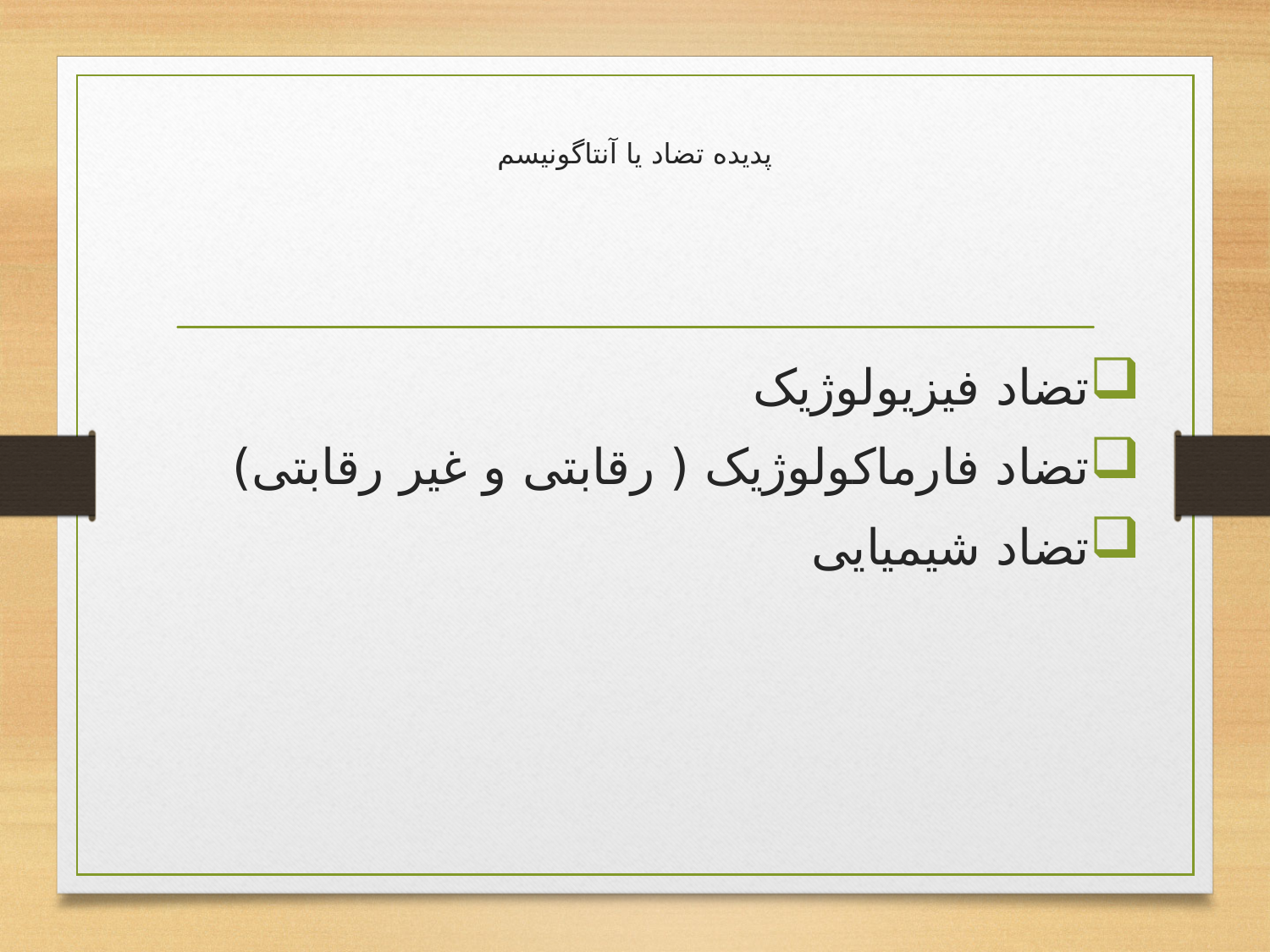

# پدیده تضاد یا آنتاگونیسم

تضاد فیزیولوژیک
تضاد فارماکولوژیک ( رقابتی و غیر رقابتی)
تضاد شیمیایی